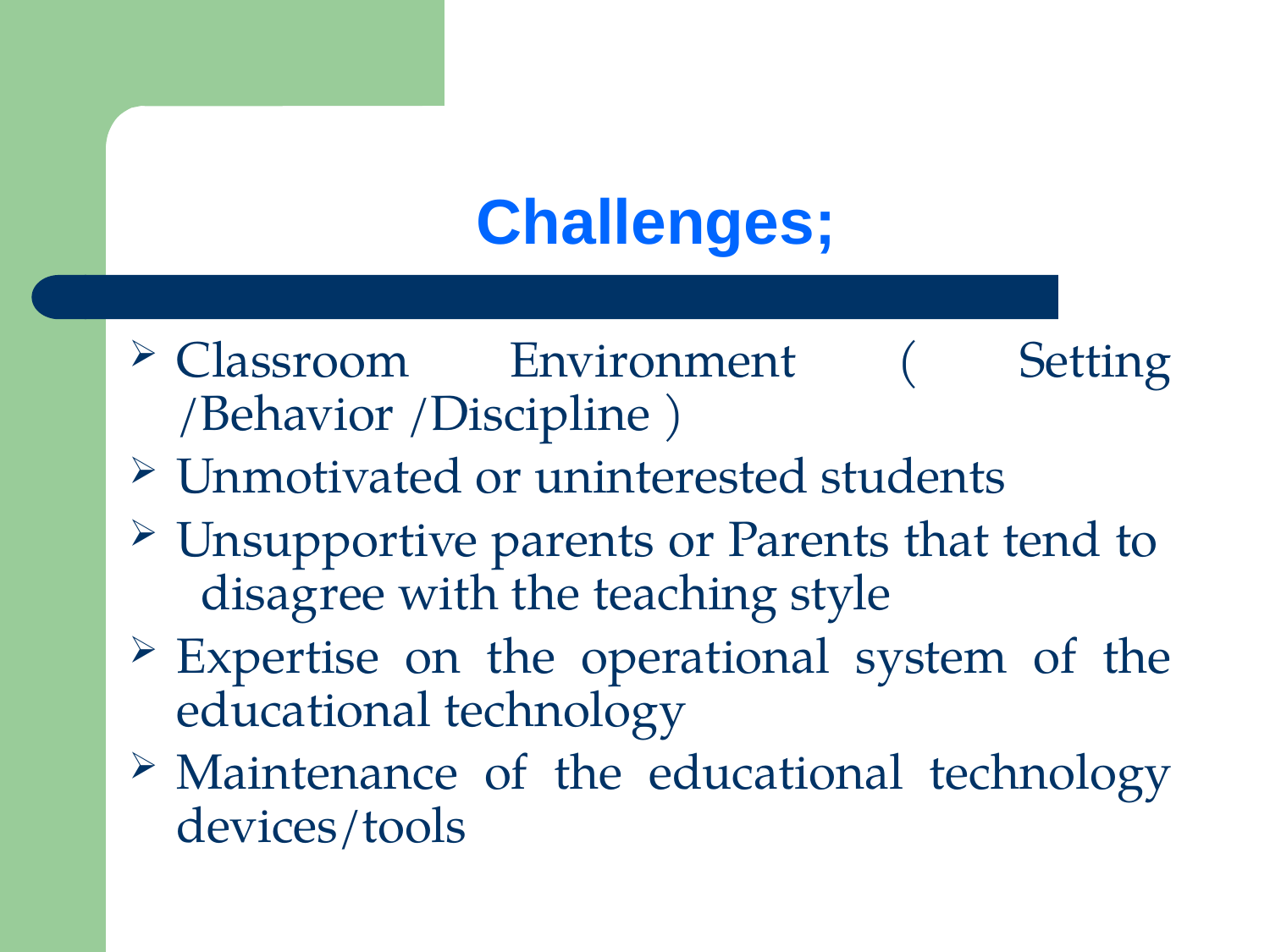

# Challenges;
Classroom Environment ( Setting /Behavior /Discipline )
Unmotivated or uninterested students
Unsupportive parents or Parents that tend to    disagree with the teaching style
Expertise on the operational system of the educational technology
Maintenance of the educational technology devices/tools